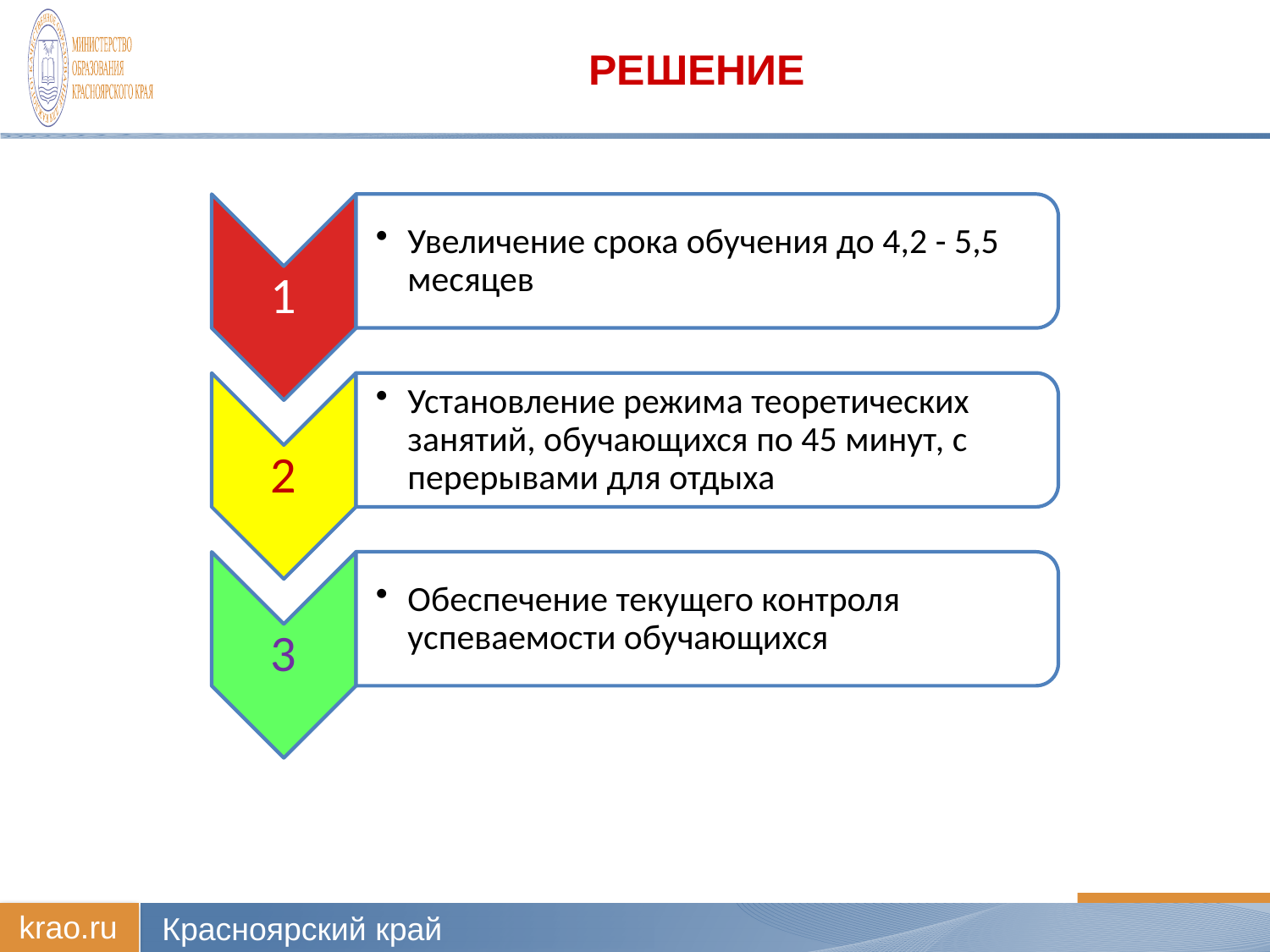

# решение
1
Увеличение срока обучения до 4,2 - 5,5 месяцев
2
Установление режима теоретических занятий, обучающихся по 45 минут, с перерывами для отдыха
3
Обеспечение текущего контроля успеваемости обучающихся